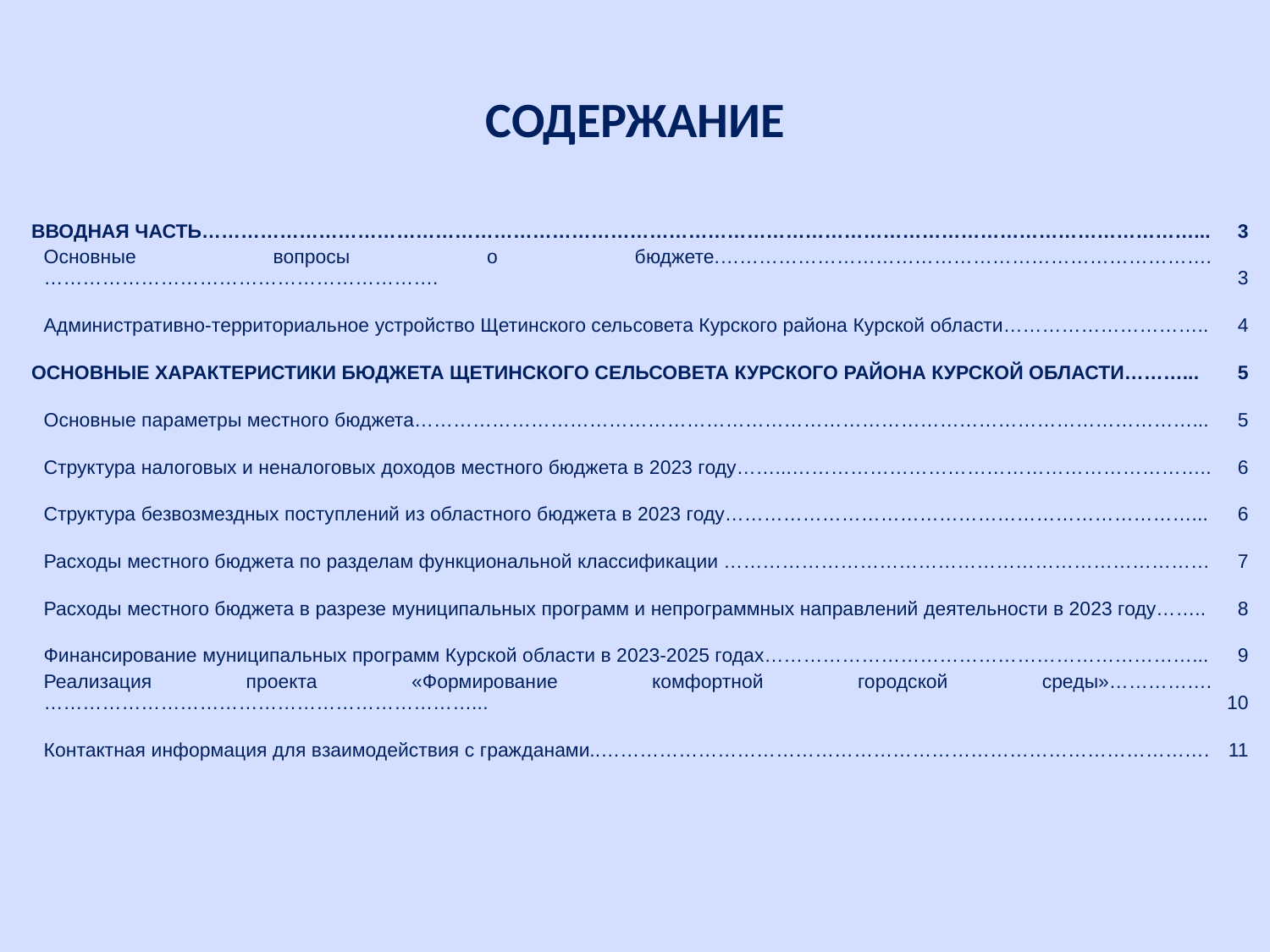

# СОДЕРЖАНИЕ
| ВВОДНАЯ ЧАСТЬ………………………………………………………………………………………………………………………………………... | 3 |
| --- | --- |
| Основные вопросы о бюджете.………………………………………………………………….……………………………………………………. | 3 |
| Административно-территориальное устройство Щетинского сельсовета Курского района Курской области………………………….. | 4 |
| ОСНОВНЫЕ ХАРАКТЕРИСТИКИ БЮДЖЕТА ЩЕТИНСКОГО СЕЛЬСОВЕТА КУРСКОГО РАЙОНА КУРСКОЙ ОБЛАСТИ………... | 5 |
| Основные параметры местного бюджета…………………………………………………………………………………………………………... | 5 |
| Структура налоговых и неналоговых доходов местного бюджета в 2023 году……...……………………………………………………….. | 6 |
| Структура безвозмездных поступлений из областного бюджета в 2023 году………………………………………………………………... | 6 |
| Расходы местного бюджета по разделам функциональной классификации ………………………………………………………………… | 7 |
| Расходы местного бюджета в разрезе муниципальных программ и непрограммных направлений деятельности в 2023 году…….. | 8 |
| Финансирование муниципальных программ Курской области в 2023-2025 годах…………………………………………………………... | 9 |
| Реализация проекта «Формирование комфортной городской среды»…………….…………………………………………………………... | 10 |
| Контактная информация для взаимодействия с гражданами..…………………………………………………………………………………. | 11 |